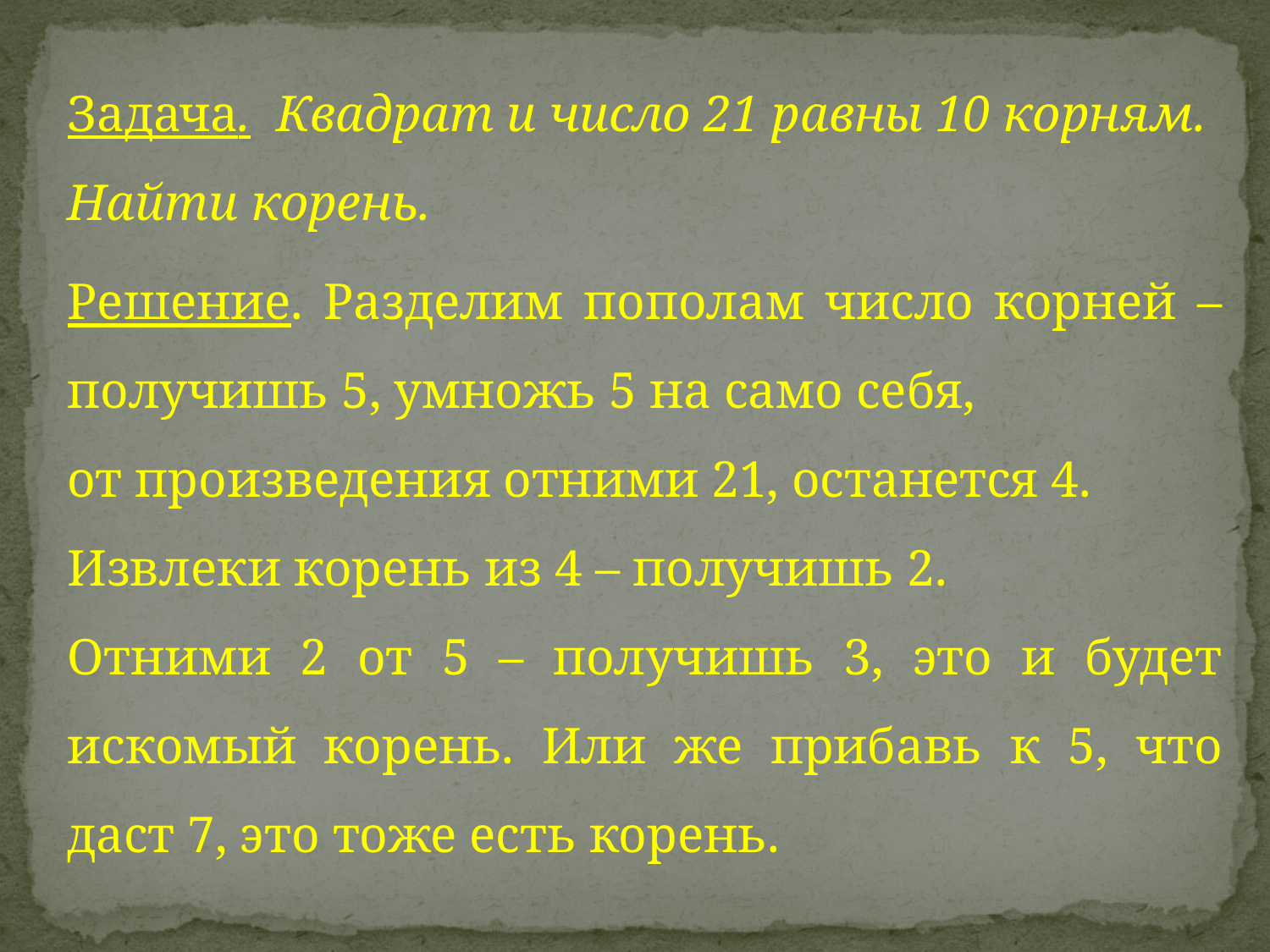

Задача.  Квадрат и число 21 равны 10 корням. Найти корень.
Решение. Разделим пополам число корней – получишь 5, умножь 5 на само себя,
от произведения отними 21, останется 4.
Извлеки корень из 4 – получишь 2.
Отними 2 от 5 – получишь 3, это и будет искомый корень. Или же прибавь к 5, что даст 7, это тоже есть корень.